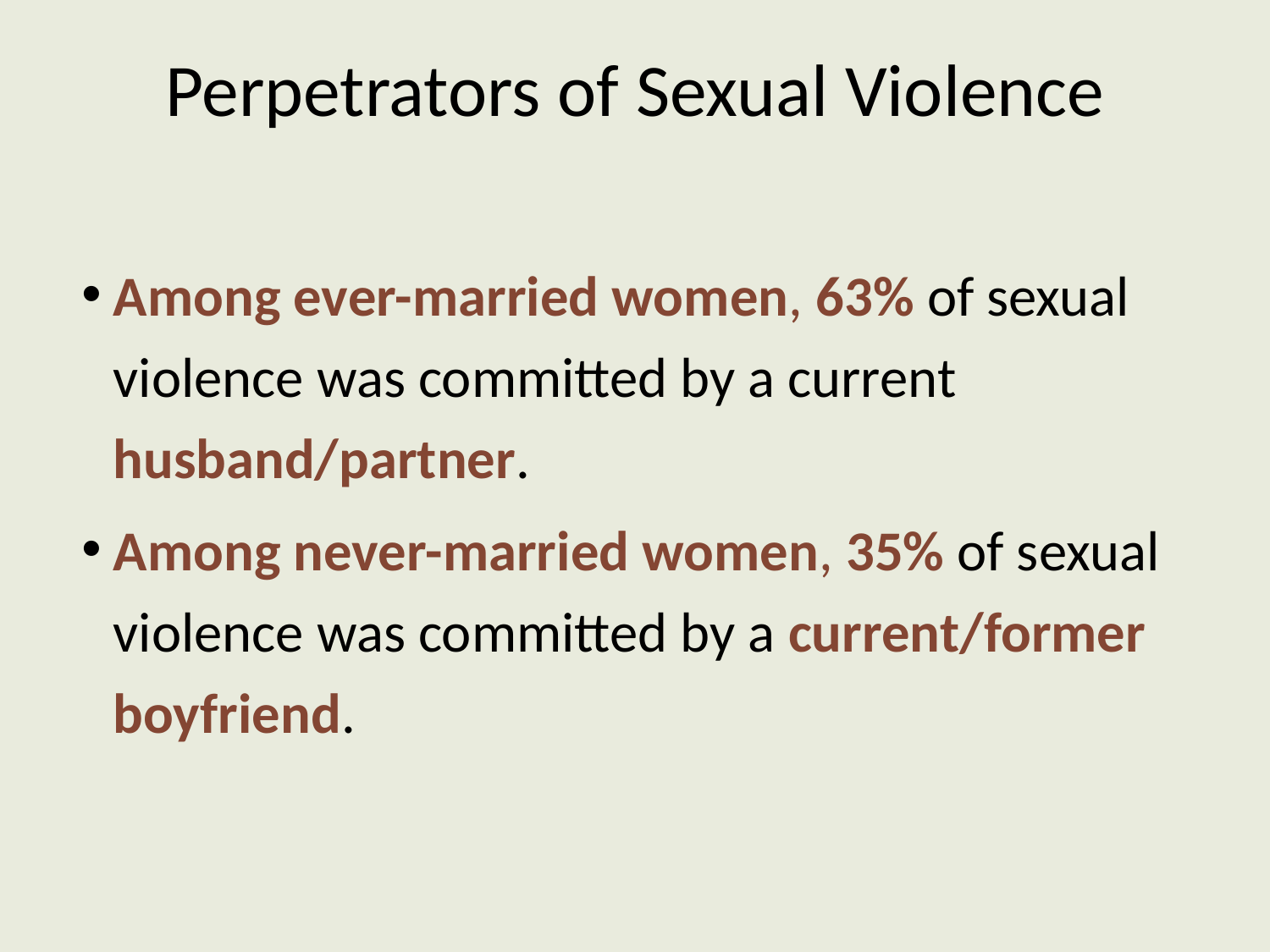

# Perpetrators of Sexual Violence
Among ever-married women, 63% of sexual violence was committed by a current husband/partner.
Among never-married women, 35% of sexual violence was committed by a current/former boyfriend.